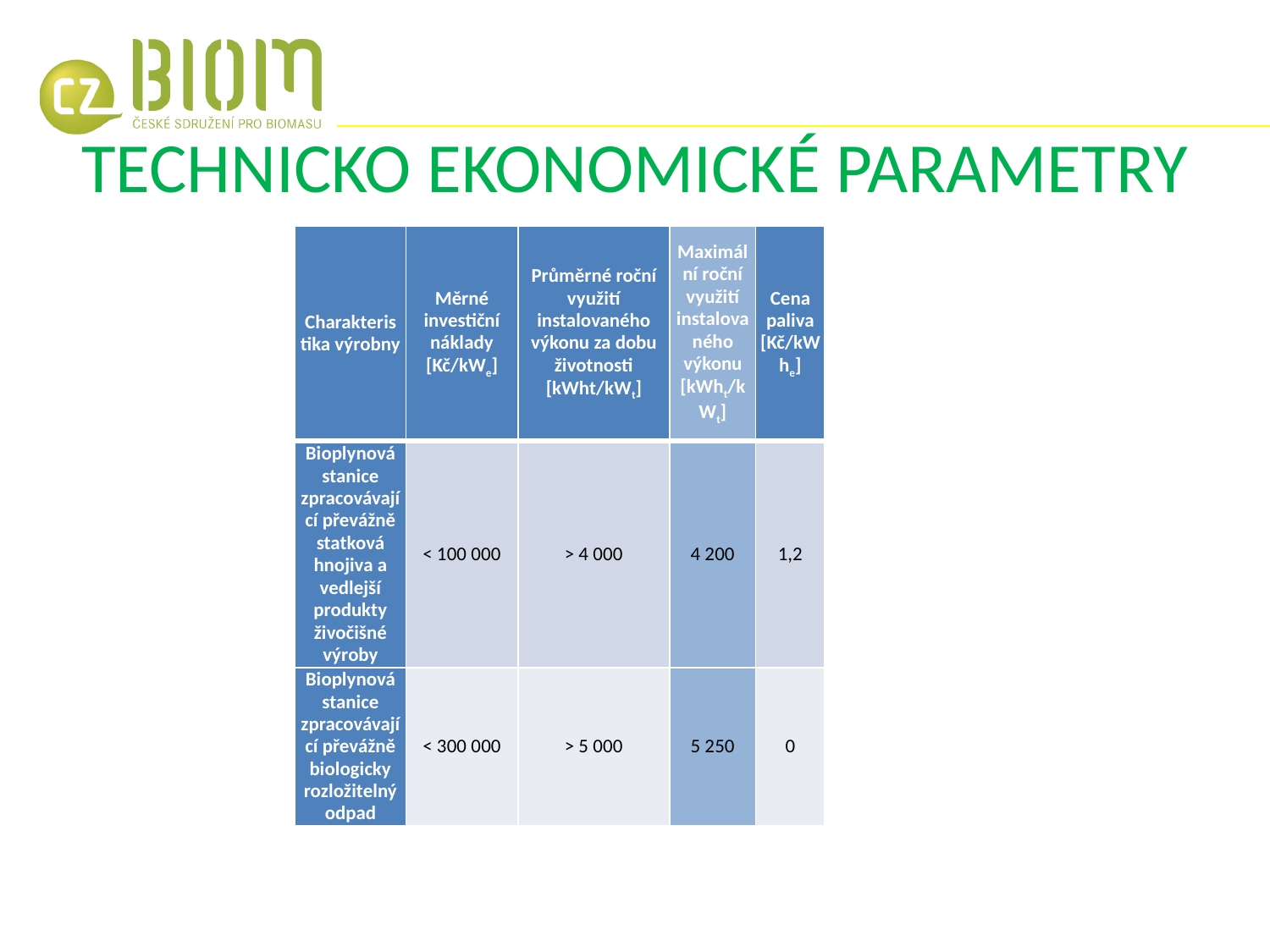

# TECHNICKO EKONOMICKÉ PARAMETRY

| Charakteristika výrobny | Měrné investiční náklady [Kč/kWe] | Průměrné roční využití instalovaného výkonu za dobu životnosti [kWht/kWt] | Maximální roční využití instalovaného výkonu [kWht/kWt] | Cena paliva [Kč/kWhe] |
| --- | --- | --- | --- | --- |
| Bioplynová stanice zpracovávající převážně statková hnojiva a vedlejší produkty živočišné výroby | < 100 000 | > 4 000 | 4 200 | 1,2 |
| Bioplynová stanice zpracovávající převážně biologicky rozložitelný odpad | < 300 000 | > 5 000 | 5 250 | 0 |